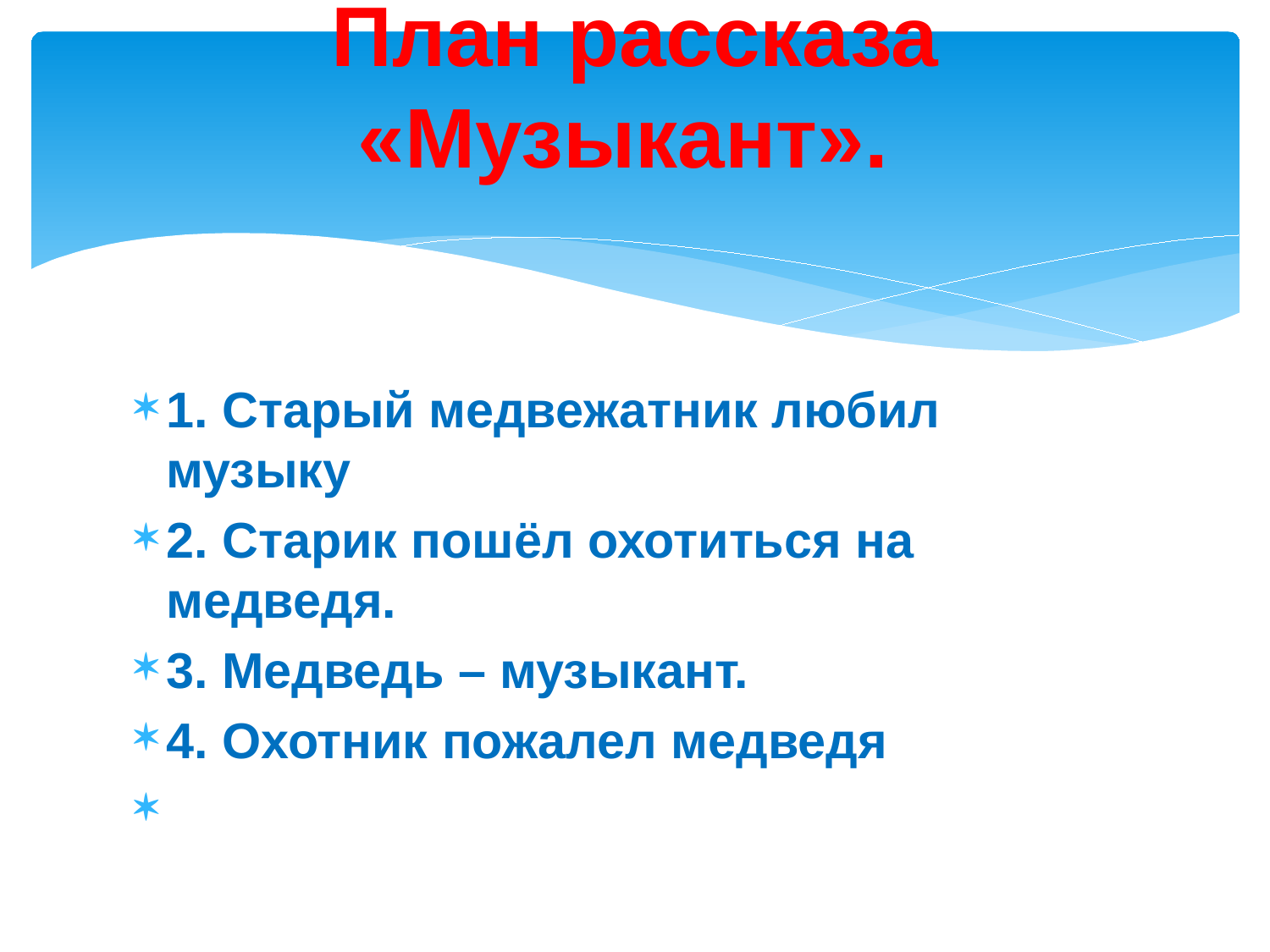

# План рассказа «Музыкант».
1. Старый медвежатник любил музыку
2. Старик пошёл охотиться на медведя.
3. Медведь – музыкант.
4. Охотник пожалел медведя